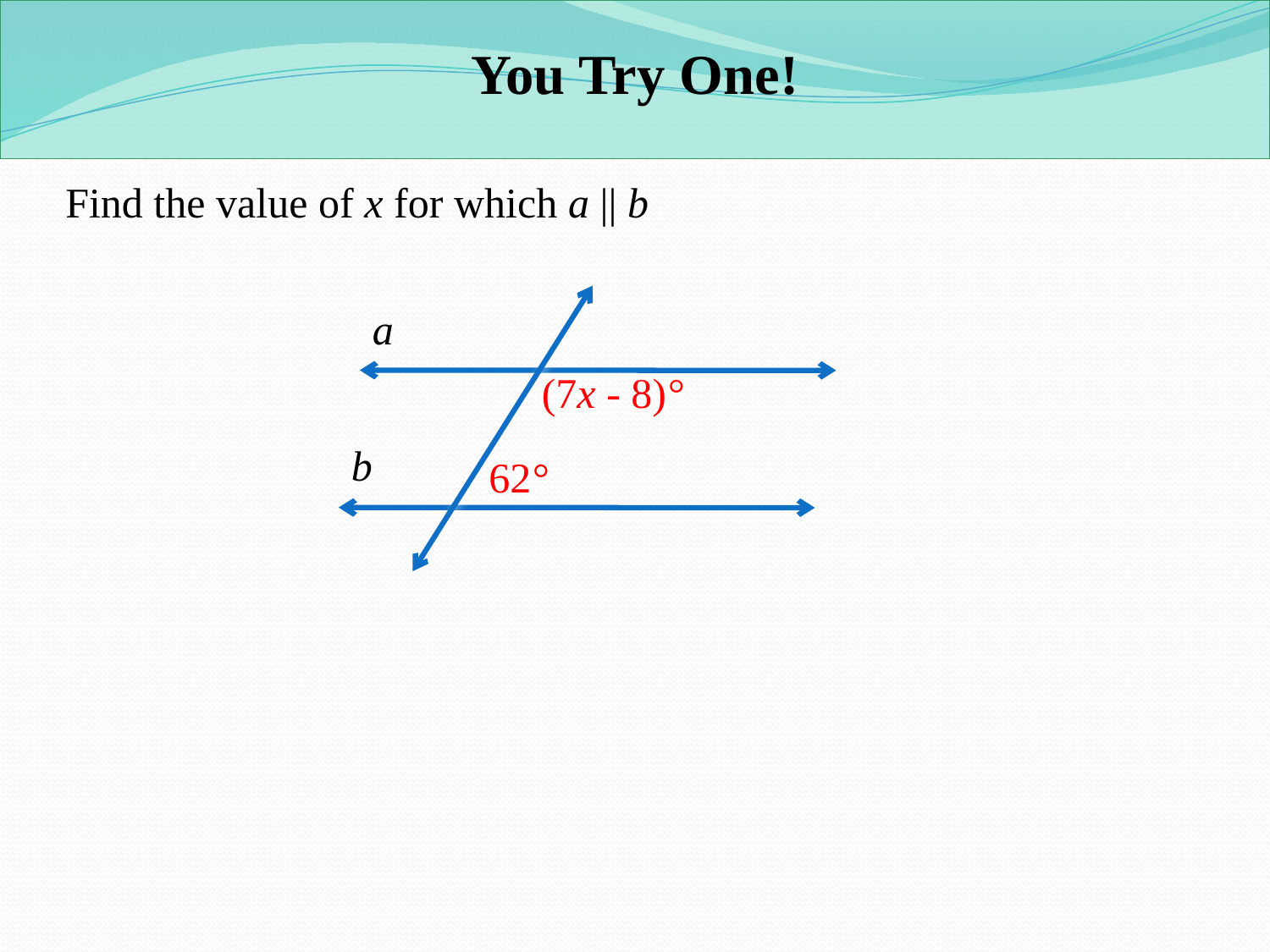

You Try One!
Find the value of x for which a || b
a
(7x - 8)°
b
62°